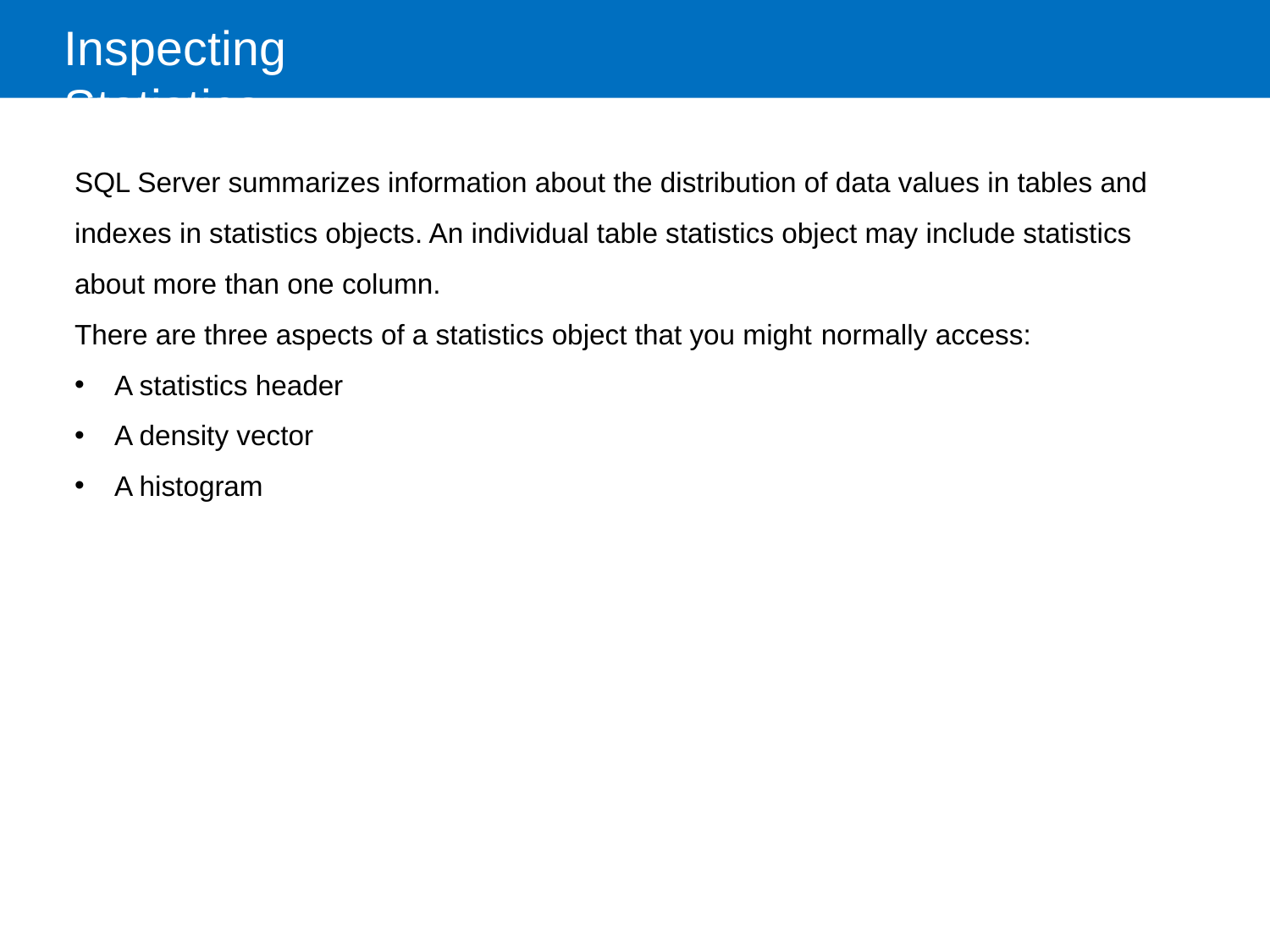

# Inspecting Statistics
SQL Server summarizes information about the distribution of data values in tables and indexes in statistics objects. An individual table statistics object may include statistics about more than one column.
There are three aspects of a statistics object that you might normally access:
A statistics header
A density vector
A histogram